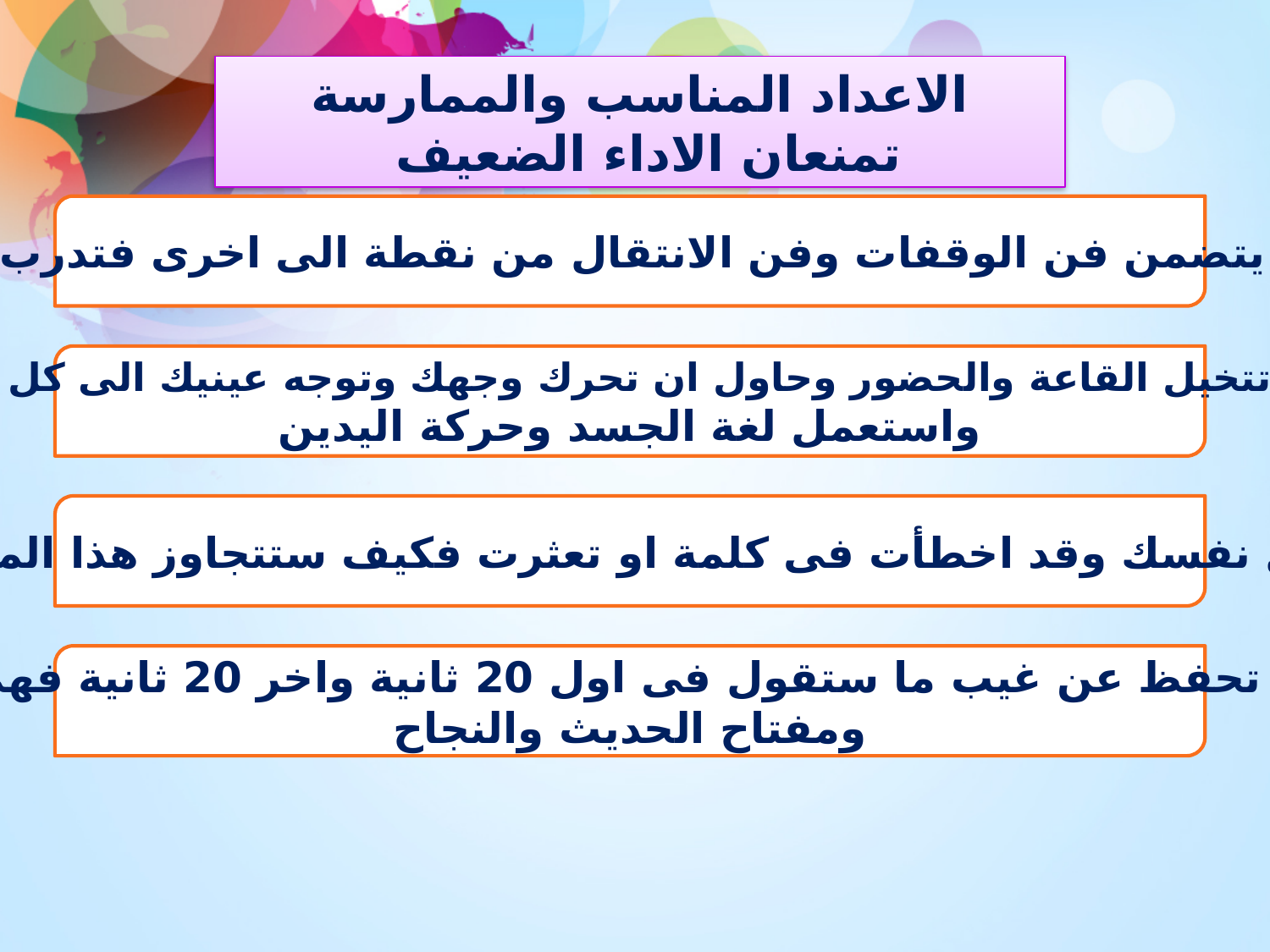

الاعداد المناسب والممارسة تمنعان الاداء الضعيف
الالقاء يتضمن فن الوقفات وفن الانتقال من نقطة الى اخرى فتدرب عليهما
حاول ان تتخيل القاعة والحضور وحاول ان تحرك وجهك وتوجه عينيك الى كل الجمهور,
واستعمل لغة الجسد وحركة اليدين
تخيل نفسك وقد اخطأت فى كلمة او تعثرت فكيف ستتجاوز هذا الموقف
حاول ان تحفظ عن غيب ما ستقول فى اول 20 ثانية واخر 20 ثانية فهما الاهم,
ومفتاح الحديث والنجاح